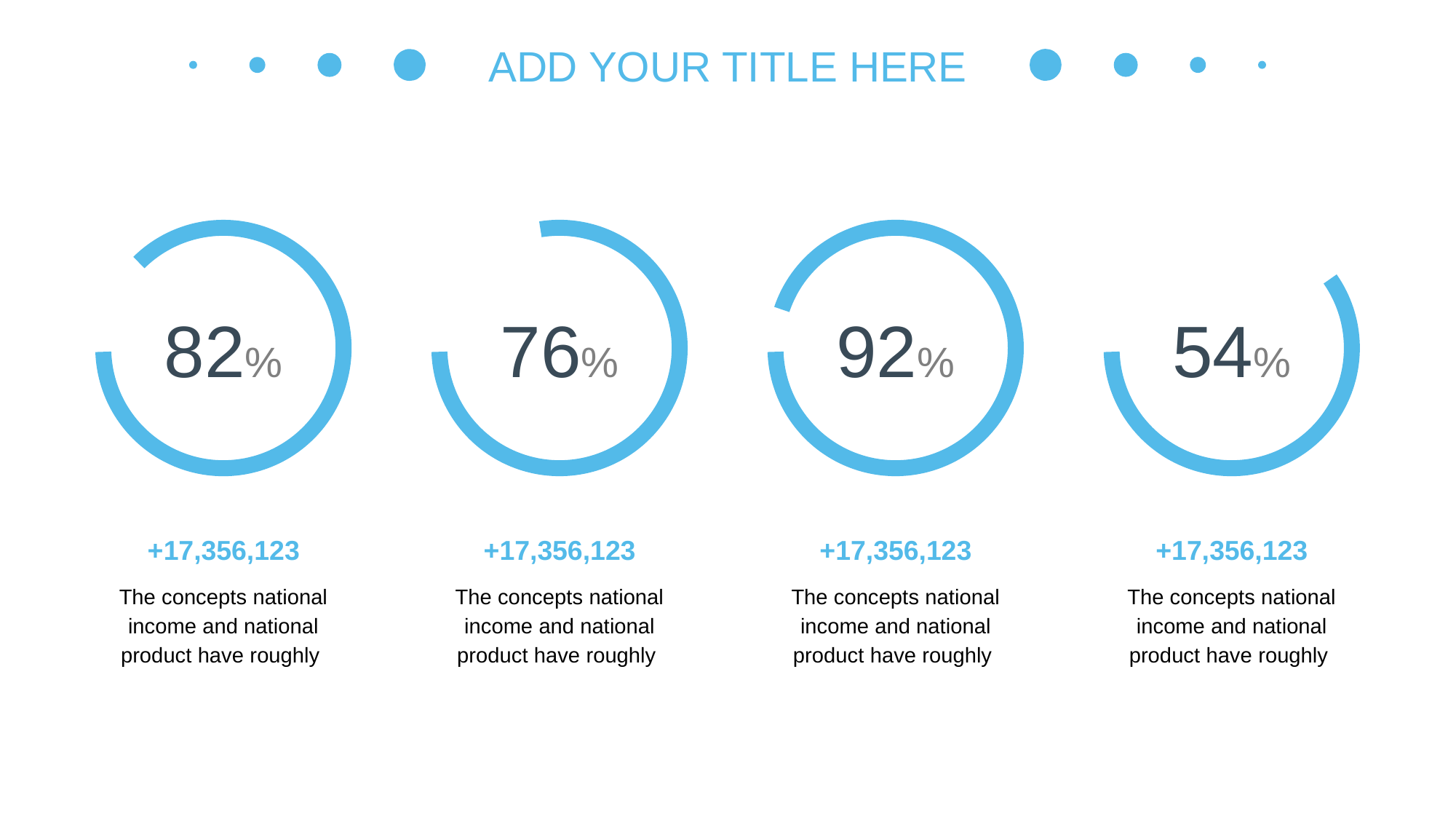

ADD YOUR TITLE HERE

82%
76%
92%
54%
+17,356,123
+17,356,123
+17,356,123
+17,356,123
The concepts national income and national product have roughly
The concepts national income and national product have roughly
The concepts national income and national product have roughly
The concepts national income and national product have roughly